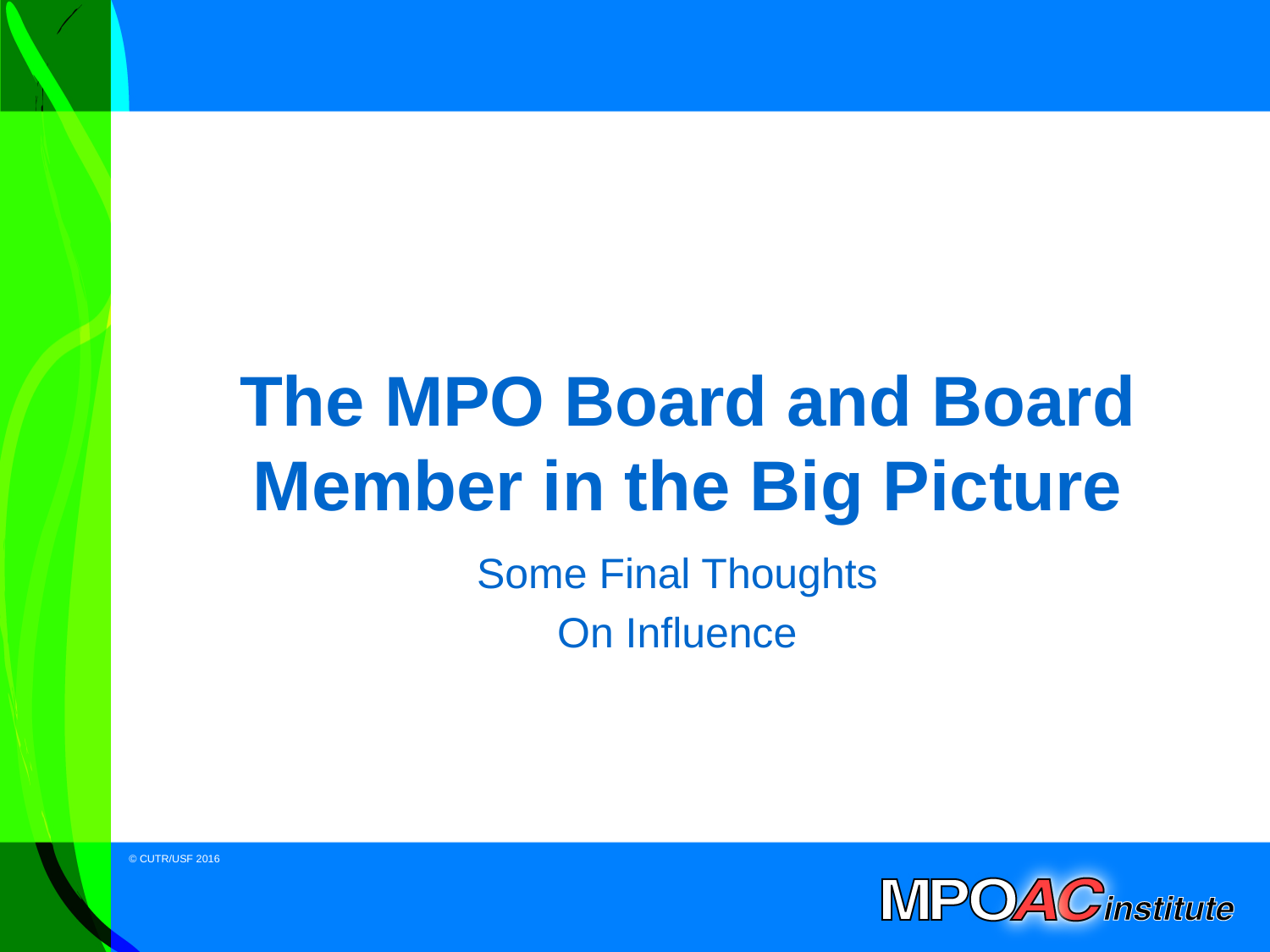

# The MPO Board and Board Member in the Big Picture
Some Final Thoughts
On Influence